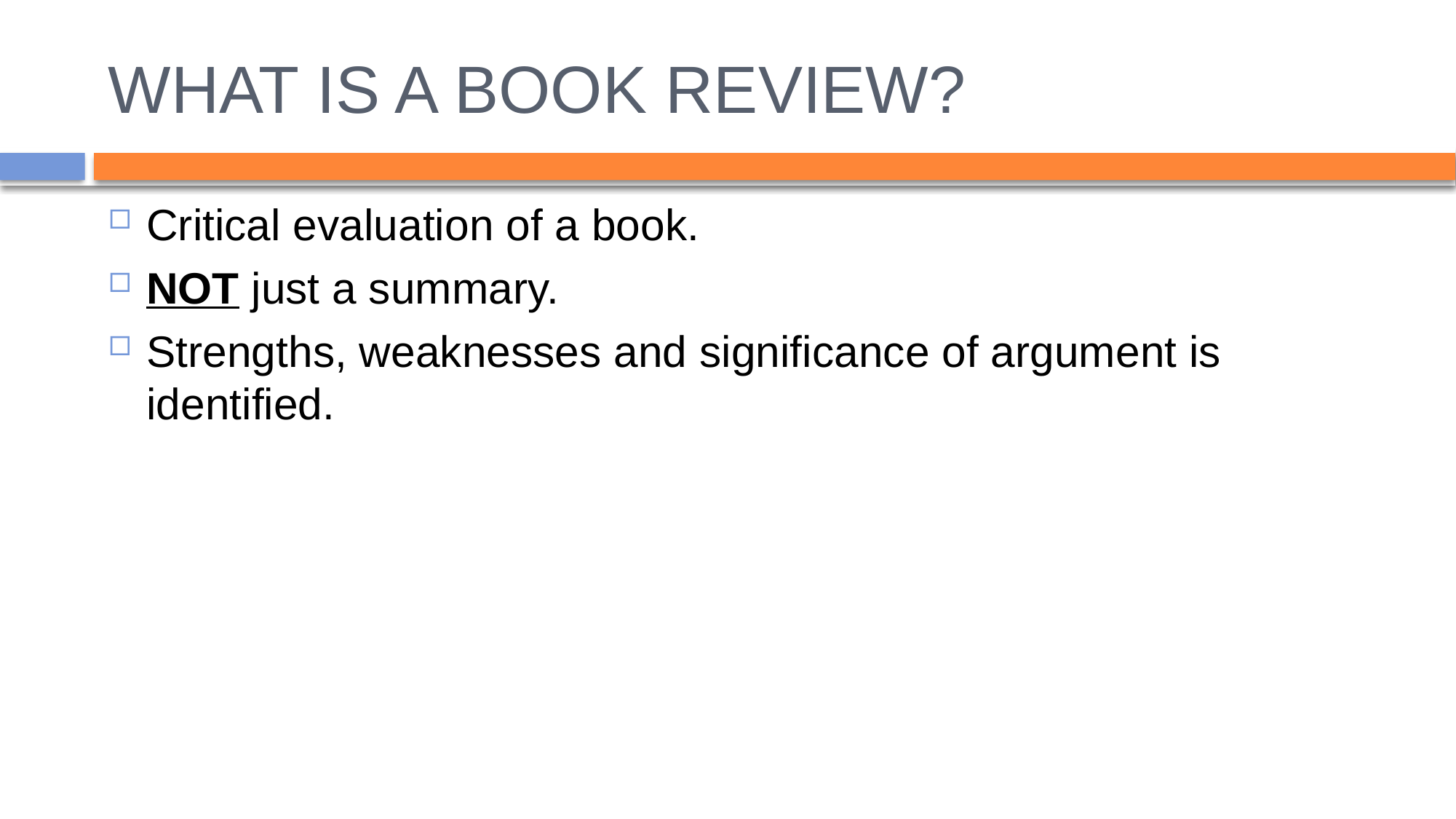

# WHAT IS A BOOK REVIEW?
Critical evaluation of a book.
NOT just a summary.
Strengths, weaknesses and significance of argument is identified.